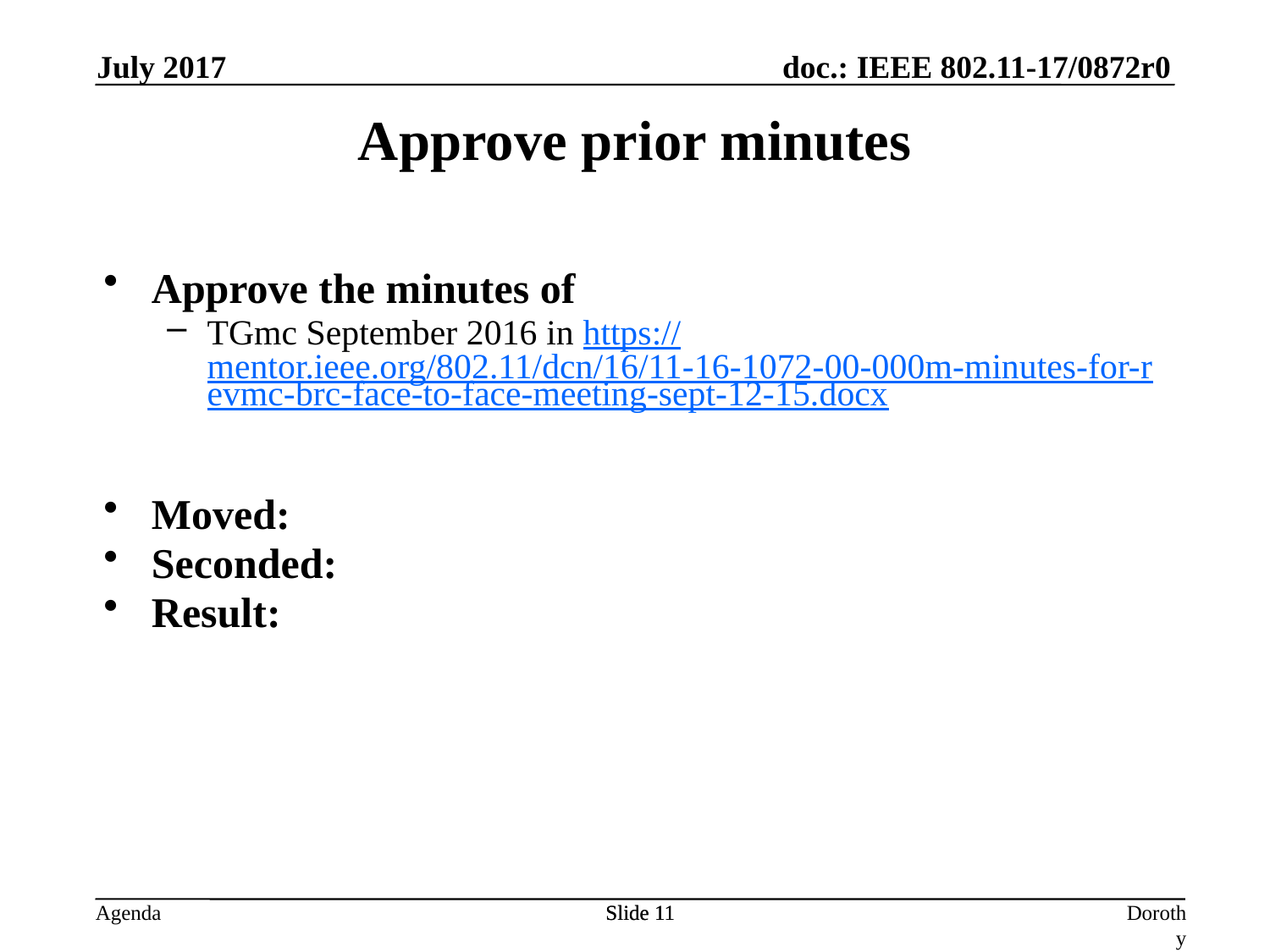

July 2017
Approve prior minutes
Approve the minutes of
TGmc September 2016 in https://mentor.ieee.org/802.11/dcn/16/11-16-1072-00-000m-minutes-for-revmc-brc-face-to-face-meeting-sept-12-15.docx

Moved:
Seconded:
Result:

Slide 11
Slide 11
Dorothy Stanley, HP Enterprise